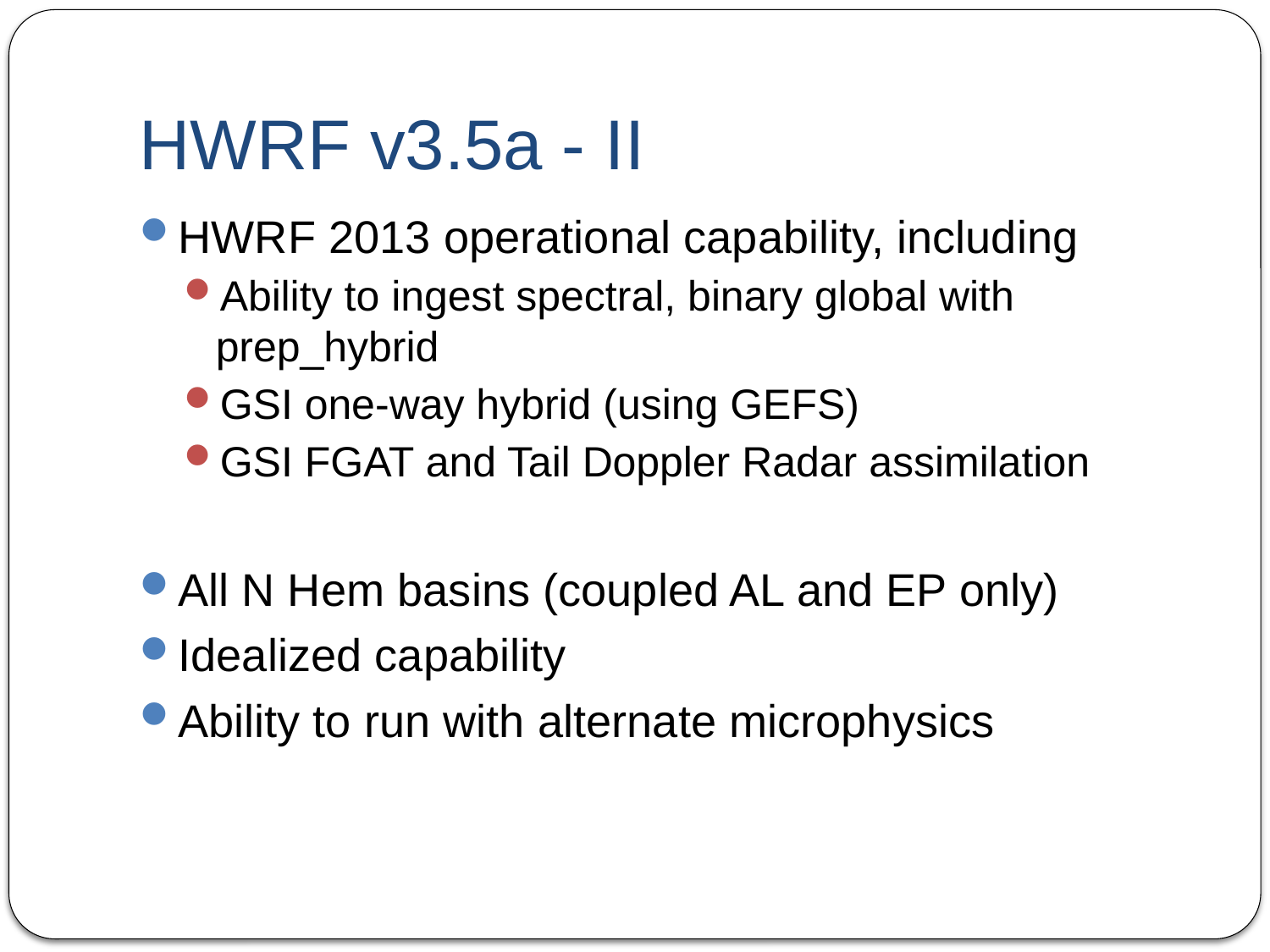

# HWRF v3.5a - II
HWRF 2013 operational capability, including
Ability to ingest spectral, binary global with prep_hybrid
GSI one-way hybrid (using GEFS)
GSI FGAT and Tail Doppler Radar assimilation

All N Hem basins (coupled AL and EP only)
Idealized capability
Ability to run with alternate microphysics